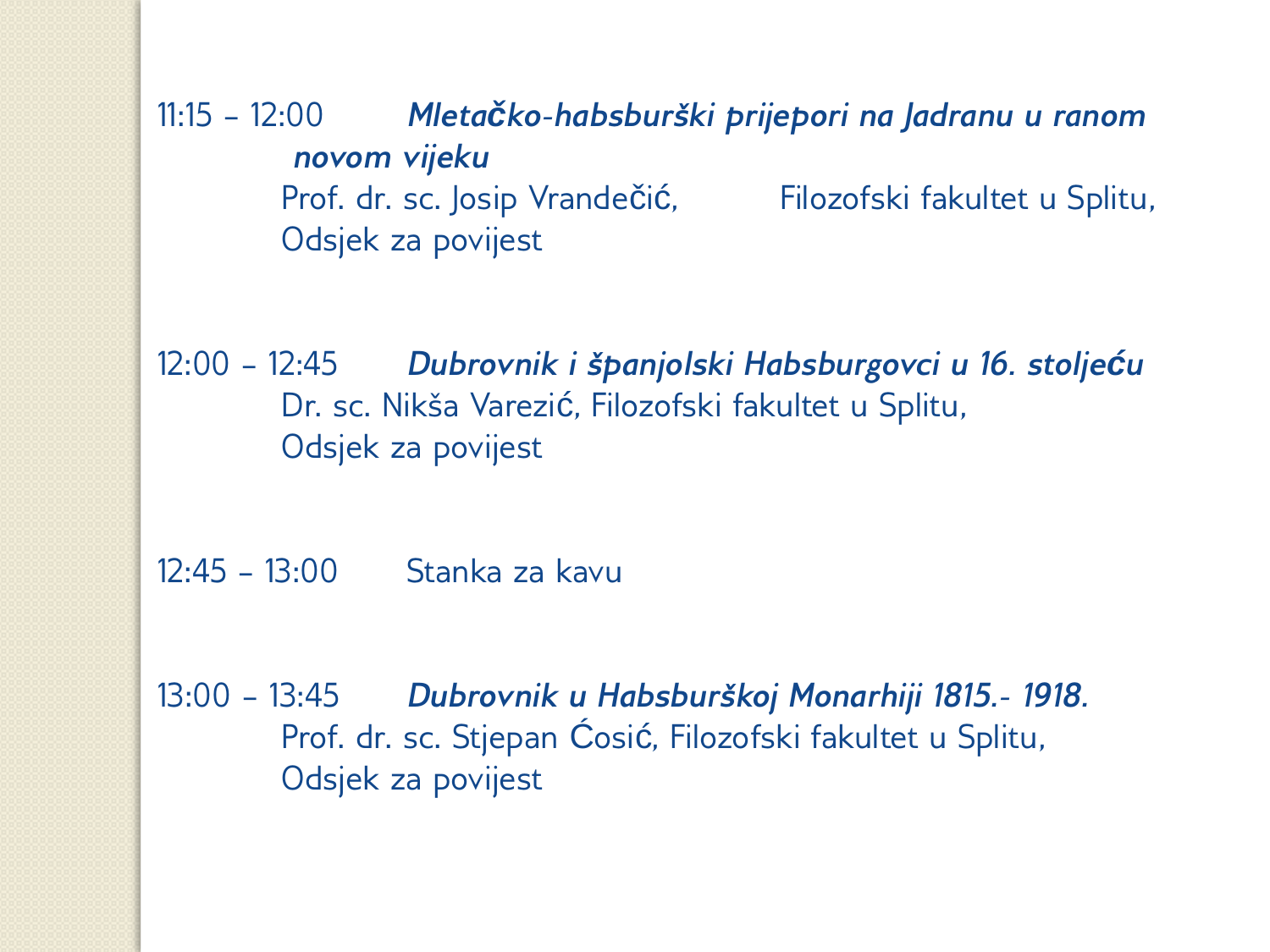

11:15 – 12:00 	Mletačko-habsburški prijepori na Jadranu u ranom
		 novom vijeku
		Prof. dr. sc. Josip Vrandečić,	Filozofski fakultet u Splitu,
		Odsjek za povijest
12:00 – 12:45 	Dubrovnik i španjolski Habsburgovci u 16. stoljeću
		Dr. sc. Nikša Varezić, Filozofski fakultet u Splitu,
		Odsjek za povijest
 
12:45 – 13:00	Stanka za kavu
13:00 – 13:45	Dubrovnik u Habsburškoj Monarhiji 1815.- 1918.
		Prof. dr. sc. Stjepan Ćosić, Filozofski fakultet u Splitu,
		Odsjek za povijest